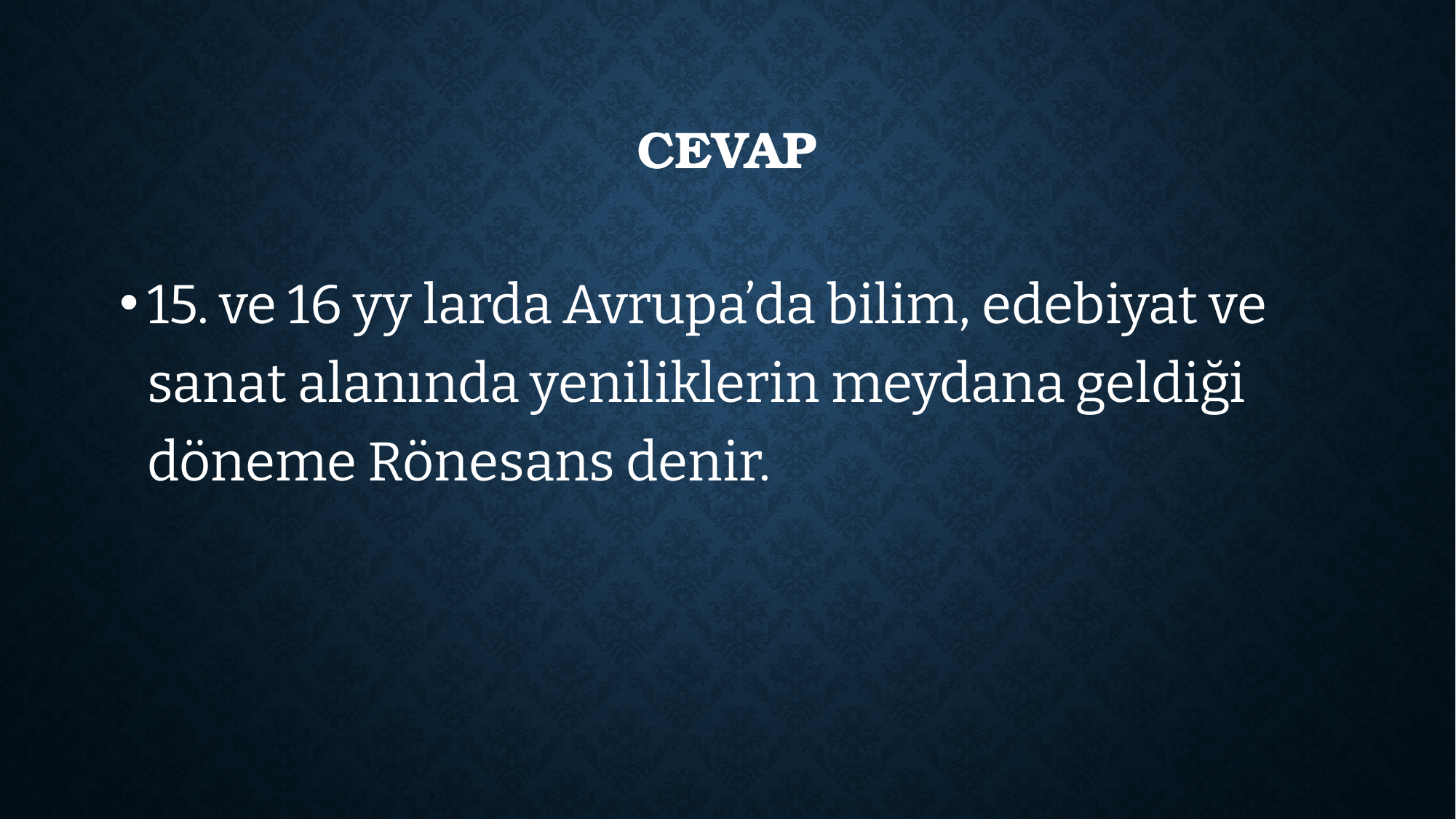

# CEVAP
15. ve 16 yy larda Avrupa’da bilim, edebiyat ve sanat alanında yeniliklerin meydana geldiği döneme Rönesans denir.